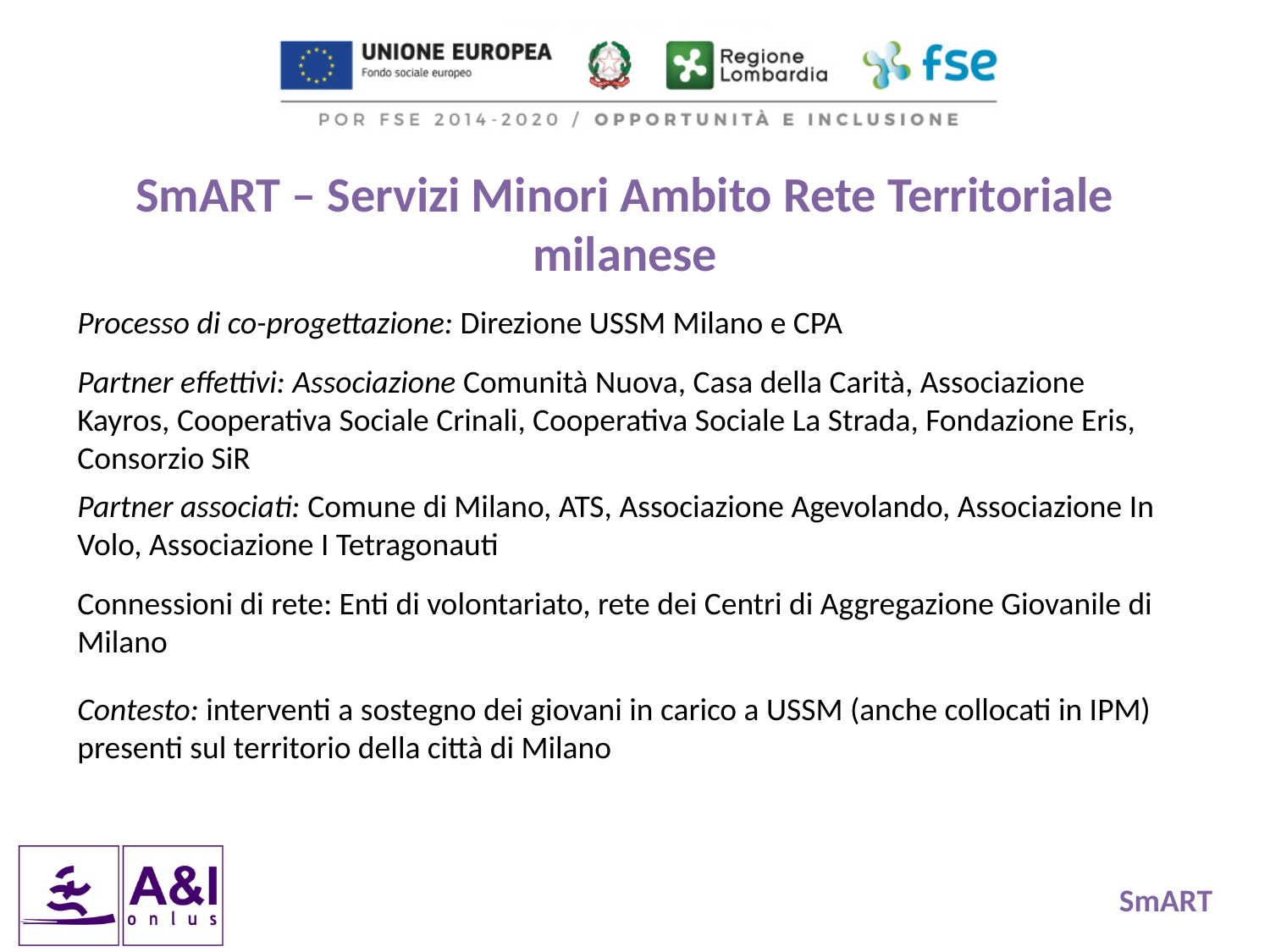

SmART – Servizi Minori Ambito Rete Territoriale milanese
Processo di co-progettazione: Direzione USSM Milano e CPA
Partner effettivi: Associazione Comunità Nuova, Casa della Carità, Associazione Kayros, Cooperativa Sociale Crinali, Cooperativa Sociale La Strada, Fondazione Eris, Consorzio SiR
Partner associati: Comune di Milano, ATS, Associazione Agevolando, Associazione In Volo, Associazione I Tetragonauti
Connessioni di rete: Enti di volontariato, rete dei Centri di Aggregazione Giovanile di Milano

Contesto: interventi a sostegno dei giovani in carico a USSM (anche collocati in IPM) presenti sul territorio della città di Milano